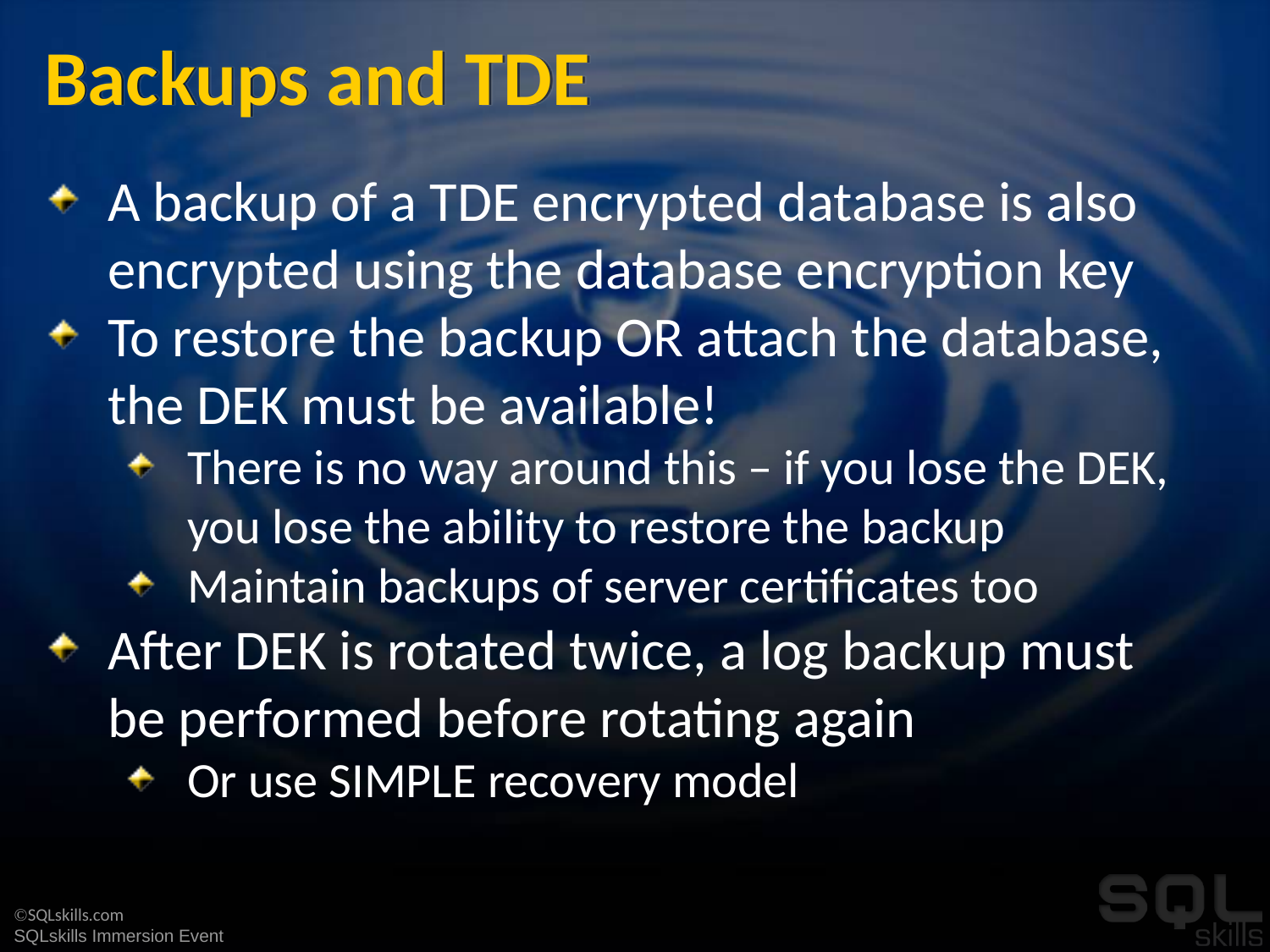

# Backups and TDE
A backup of a TDE encrypted database is also encrypted using the database encryption key
To restore the backup OR attach the database, the DEK must be available!
There is no way around this – if you lose the DEK, you lose the ability to restore the backup
Maintain backups of server certificates too
After DEK is rotated twice, a log backup must be performed before rotating again
Or use SIMPLE recovery model